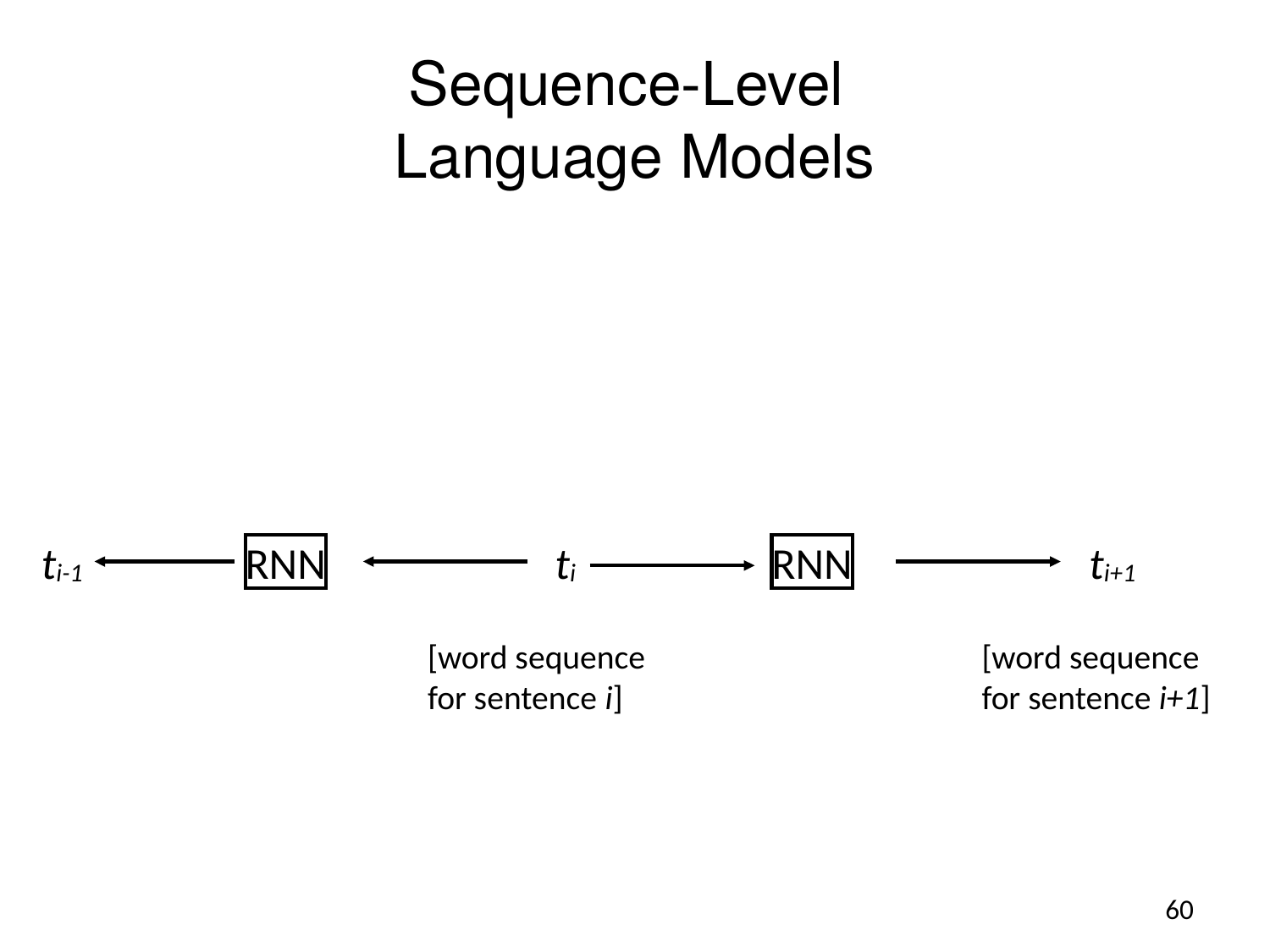

# Sequence-Level Language Models

ti-1
RNN

ti+1
[word sequence
for sentence i+1]

ti
[word sequence
for sentence i]
RNN

60